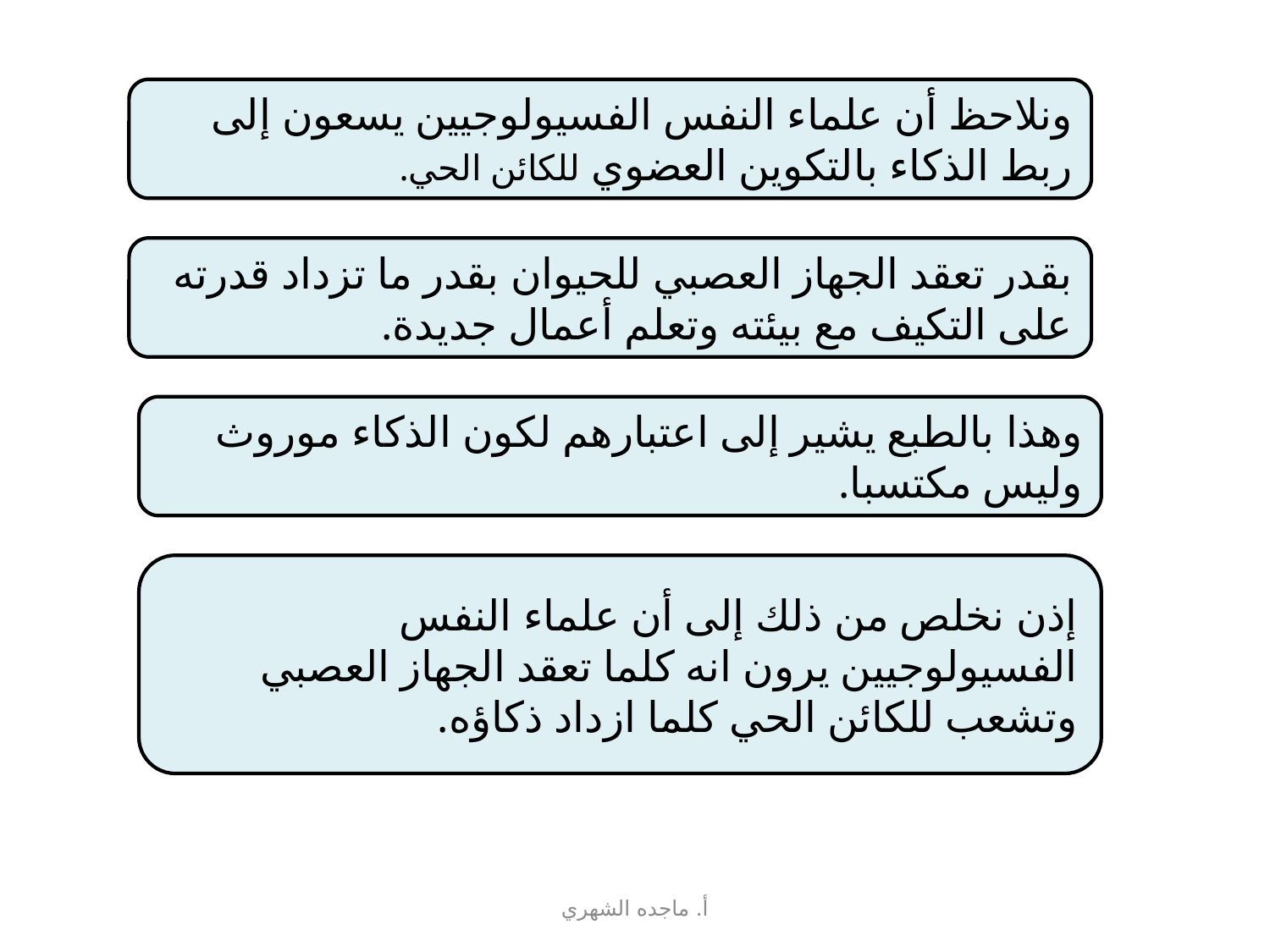

ونلاحظ أن علماء النفس الفسيولوجيين يسعون إلى ربط الذكاء بالتكوين العضوي للكائن الحي.
بقدر تعقد الجهاز العصبي للحيوان بقدر ما تزداد قدرته على التكيف مع بيئته وتعلم أعمال جديدة.
وهذا بالطبع يشير إلى اعتبارهم لكون الذكاء موروث وليس مكتسبا.
إذن نخلص من ذلك إلى أن علماء النفس الفسيولوجيين يرون انه كلما تعقد الجهاز العصبي وتشعب للكائن الحي كلما ازداد ذكاؤه.
أ. ماجده الشهري